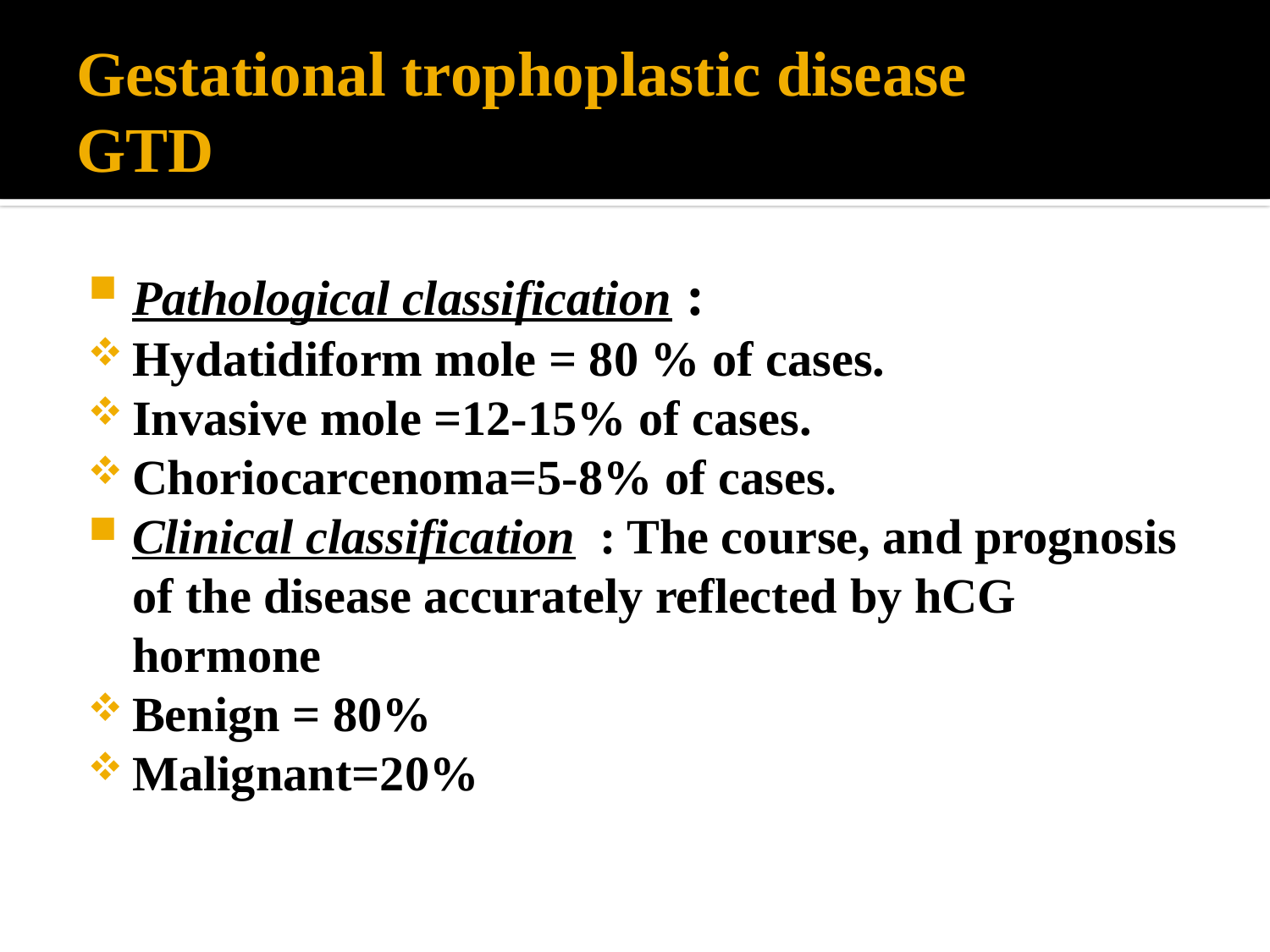

# Gestational trophoplastic disease GTD
Pathological classification :
Hydatidiform mole = 80 % of cases.
Invasive mole =12-15% of cases.
Choriocarcenoma=5-8% of cases.
Clinical classification  : The course, and prognosis of the disease accurately reflected by hCG hormone
Benign = 80%
Malignant=20%